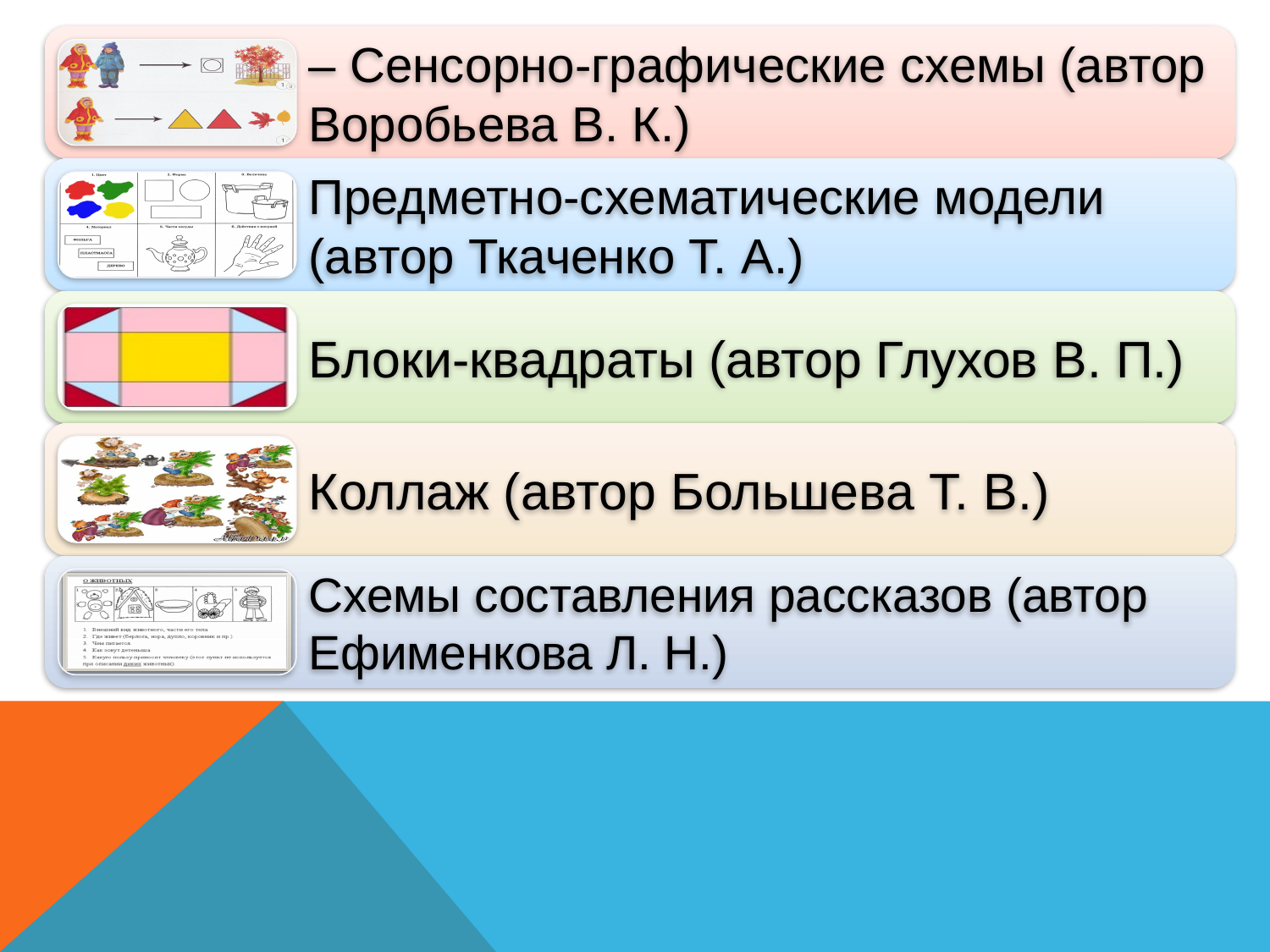

– Сенсорно-графические схемы (автор Воробьева В. К.)
Предметно-схематические модели (автор Ткаченко Т. А.)
Блоки-квадраты (автор Глухов В. П.)
Коллаж (автор Большева Т. В.)
Схемы составления рассказов (автор Ефименкова Л. Н.)